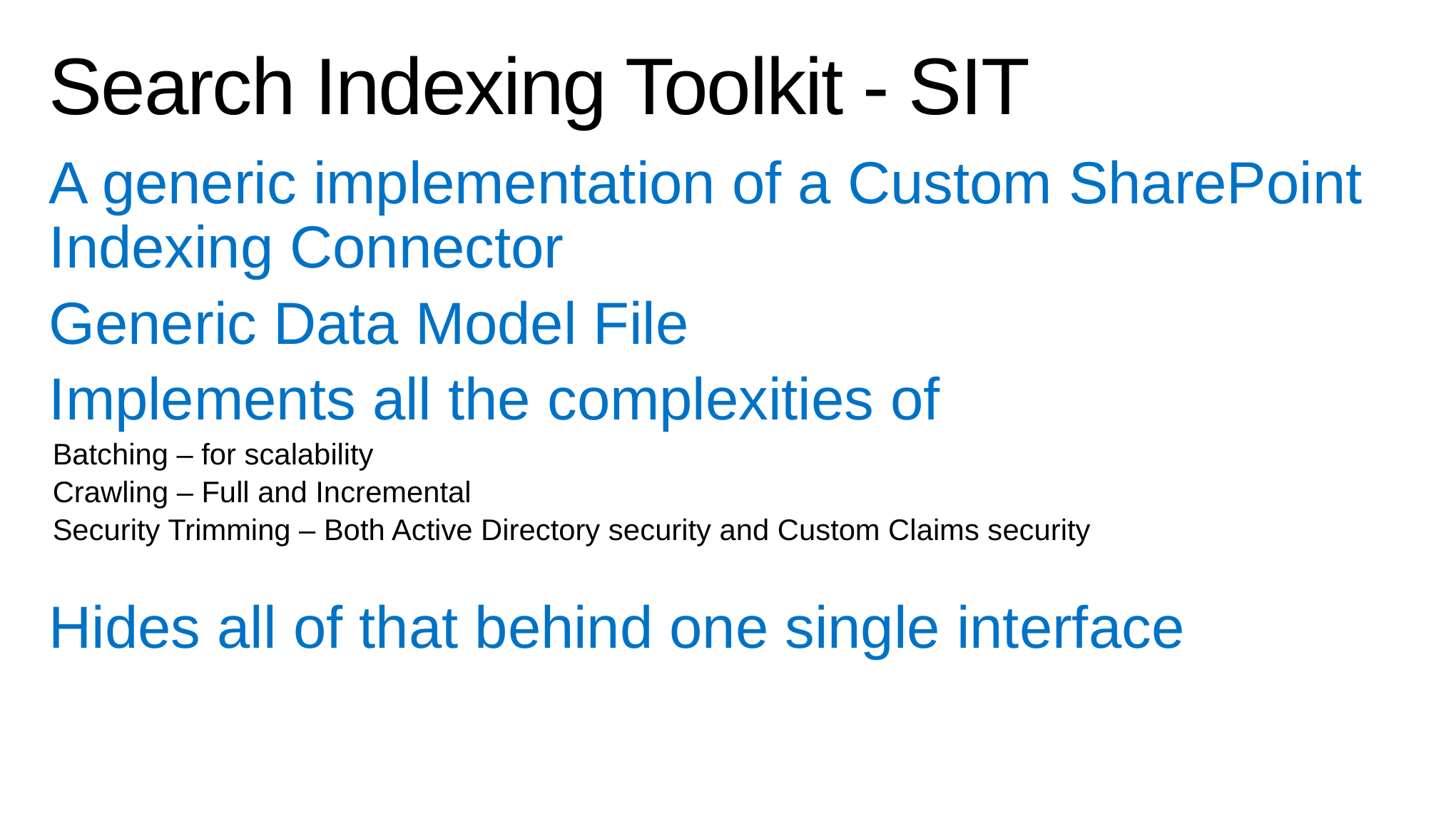

# Search Indexing Toolkit - SIT
A generic implementation of a Custom SharePoint Indexing Connector
Generic Data Model File
Implements all the complexities of
Batching – for scalability
Crawling – Full and Incremental
Security Trimming – Both Active Directory security and Custom Claims security

Hides all of that behind one single interface